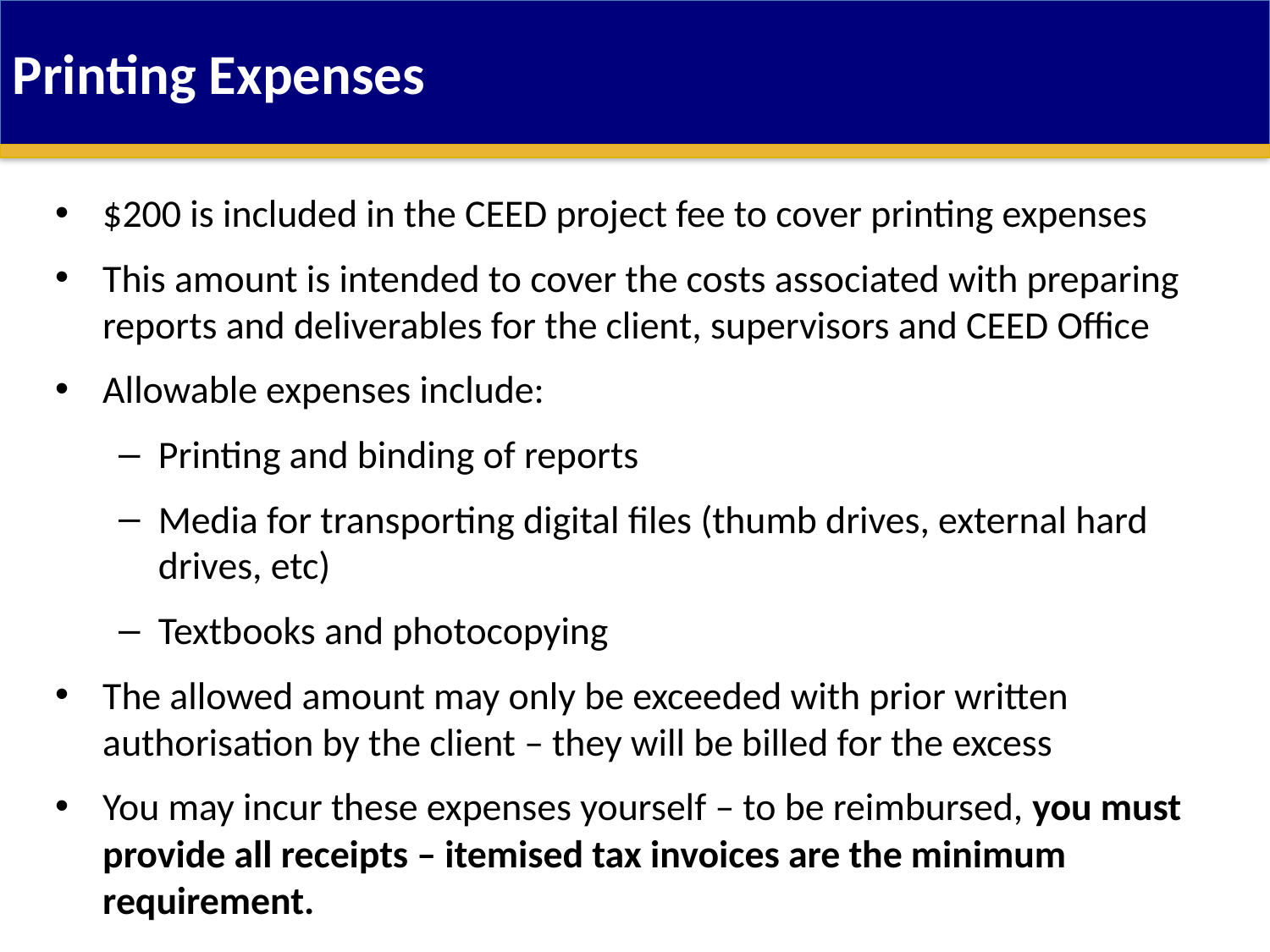

Printing Expenses

$200 is included in the CEED project fee to cover printing expenses
This amount is intended to cover the costs associated with preparing reports and deliverables for the client, supervisors and CEED Office
Allowable expenses include:
Printing and binding of reports
Media for transporting digital files (thumb drives, external hard drives, etc)
Textbooks and photocopying
The allowed amount may only be exceeded with prior written authorisation by the client – they will be billed for the excess
You may incur these expenses yourself – to be reimbursed, you must provide all receipts – itemised tax invoices are the minimum requirement.